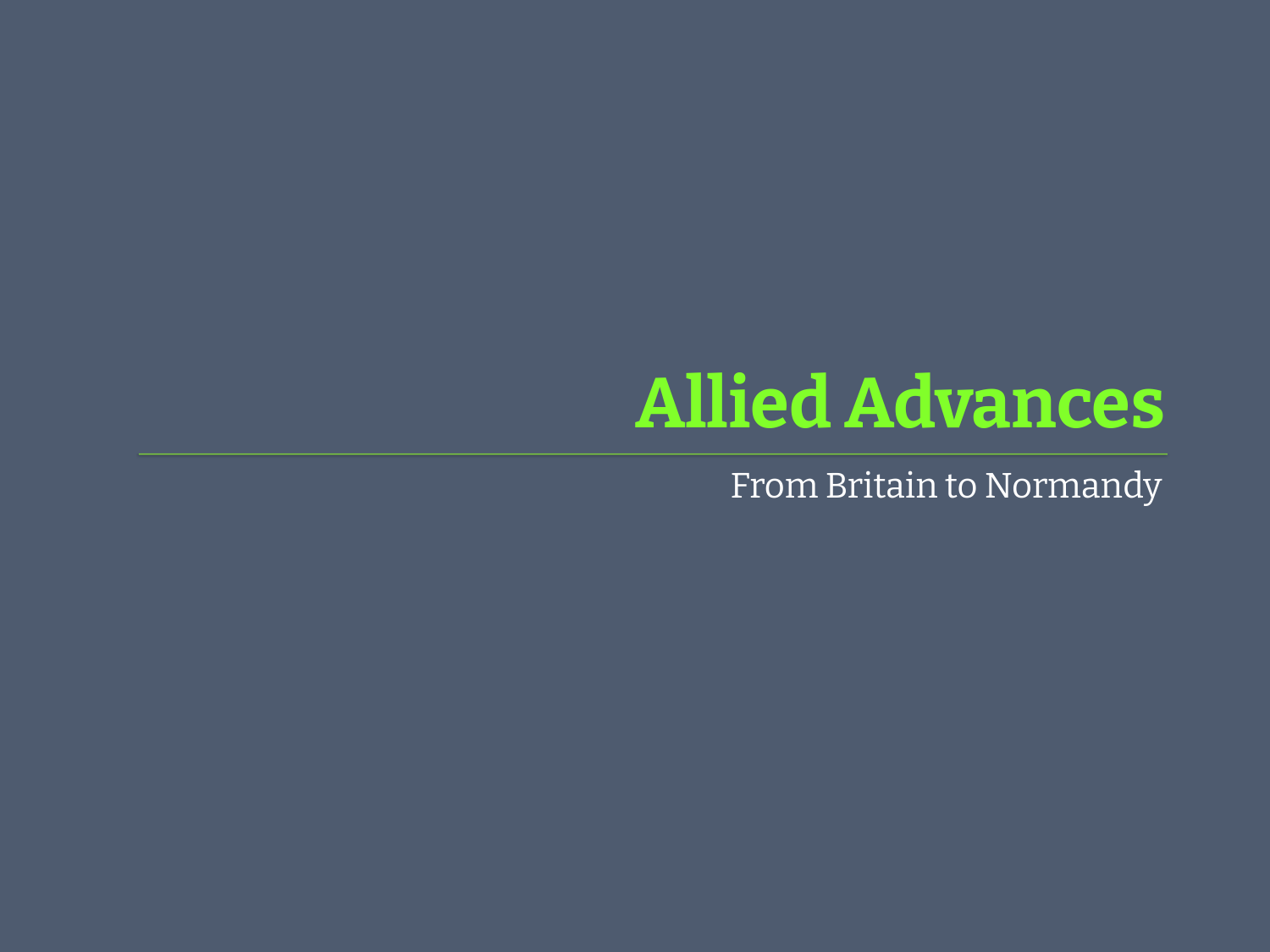

# Allied Advances
From Britain to Normandy